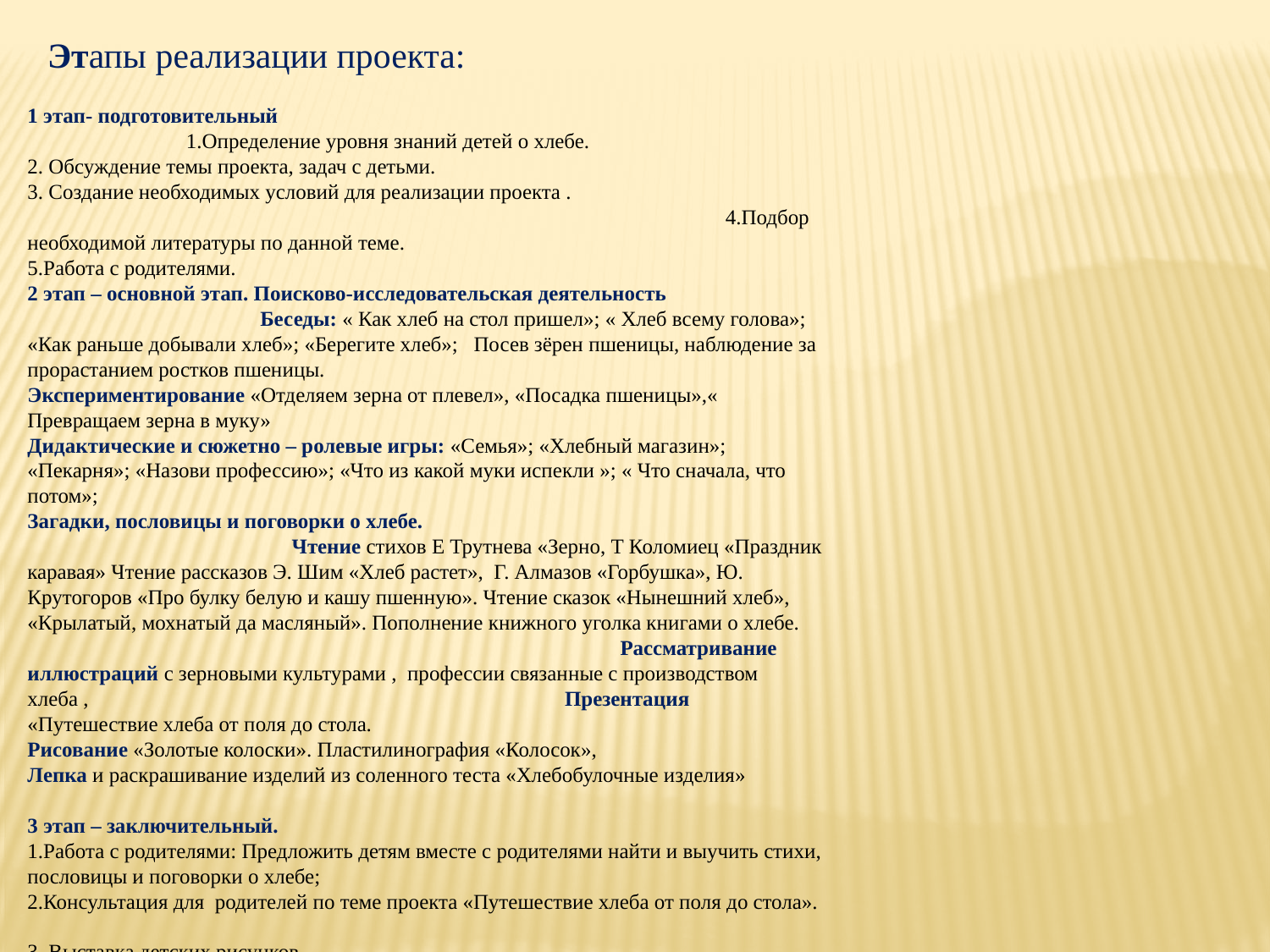

Этапы реализации проекта:
1 этап- подготовительный                                                                                                                                      1.Определение уровня знаний детей о хлебе.
2. Обсуждение темы проекта, задач с детьми.
3. Создание необходимых условий для реализации проекта .                                                                                                                                                                                    4.Подбор необходимой литературы по данной теме.
5.Работа с родителями.
2 этап – основной этап. Поисково-исследовательская деятельность                                                                          Беседы: « Как хлеб на стол пришел»; « Хлеб всему голова»; «Как раньше добывали хлеб»; «Берегите хлеб»;   Посев зёрен пшеницы, наблюдение за прорастанием ростков пшеницы.
Экспериментирование «Отделяем зерна от плевел», «Посадка пшеницы»,« Превращаем зерна в муку»                                                                                        Дидактические и сюжетно – ролевые игры: «Семья»; «Хлебный магазин»; «Пекарня»; «Назови профессию»; «Что из какой муки испекли »; « Что сначала, что потом»;
Загадки, пословицы и поговорки о хлебе.                                                                                                                              Чтение стихов Е Трутнева «Зерно, Т Коломиец «Праздник каравая» Чтение рассказов Э. Шим «Хлеб растет»,  Г. Алмазов «Горбушка», Ю. Крутогоров «Про булку белую и кашу пшенную». Чтение сказок «Нынешний хлеб», «Крылатый, мохнатый да масляный». Пополнение книжного уголка книгами о хлебе.                                                                                                                     Рассматривание  иллюстраций с зерновыми культурами ,  профессии связанные с производством хлеба ,                                                                                          Презентация «Путешествие хлеба от поля до стола.
Рисование «Золотые колоски». Пластилинография «Колосок»,
Лепка и раскрашивание изделий из соленного теста «Хлебобулочные изделия»
3 этап – заключительный.
1.Работа с родителями: Предложить детям вместе с родителями найти и выучить стихи, пословицы и поговорки о хлебе;
2.Консультация для  родителей по теме проекта «Путешествие хлеба от поля до стола».
3. Выставка детских рисунков.
4.Участие родителей и детей  в выставке  хлебобулочных изделий «Вот он хлебушек душистый»;      Театрализованное представление сказка «Колосок».